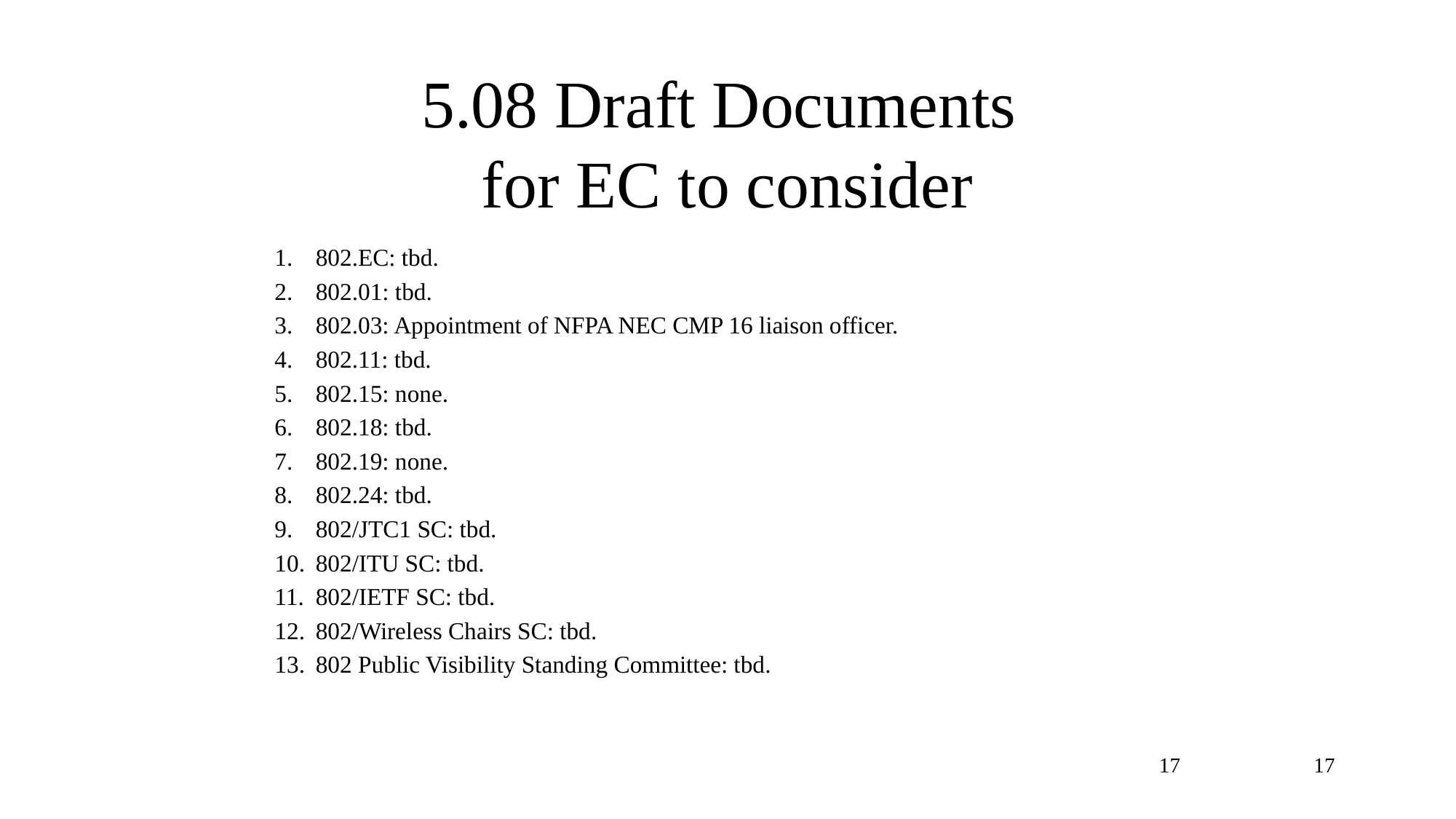

# 5.08 Draft Documents for EC to consider
802.EC: tbd.
802.01: tbd.
802.03: Appointment of NFPA NEC CMP 16 liaison officer.
802.11: tbd.
802.15: none.
802.18: tbd.
802.19: none.
802.24: tbd.
802/JTC1 SC: tbd.
802/ITU SC: tbd.
802/IETF SC: tbd.
802/Wireless Chairs SC: tbd.
802 Public Visibility Standing Committee: tbd.

17
17